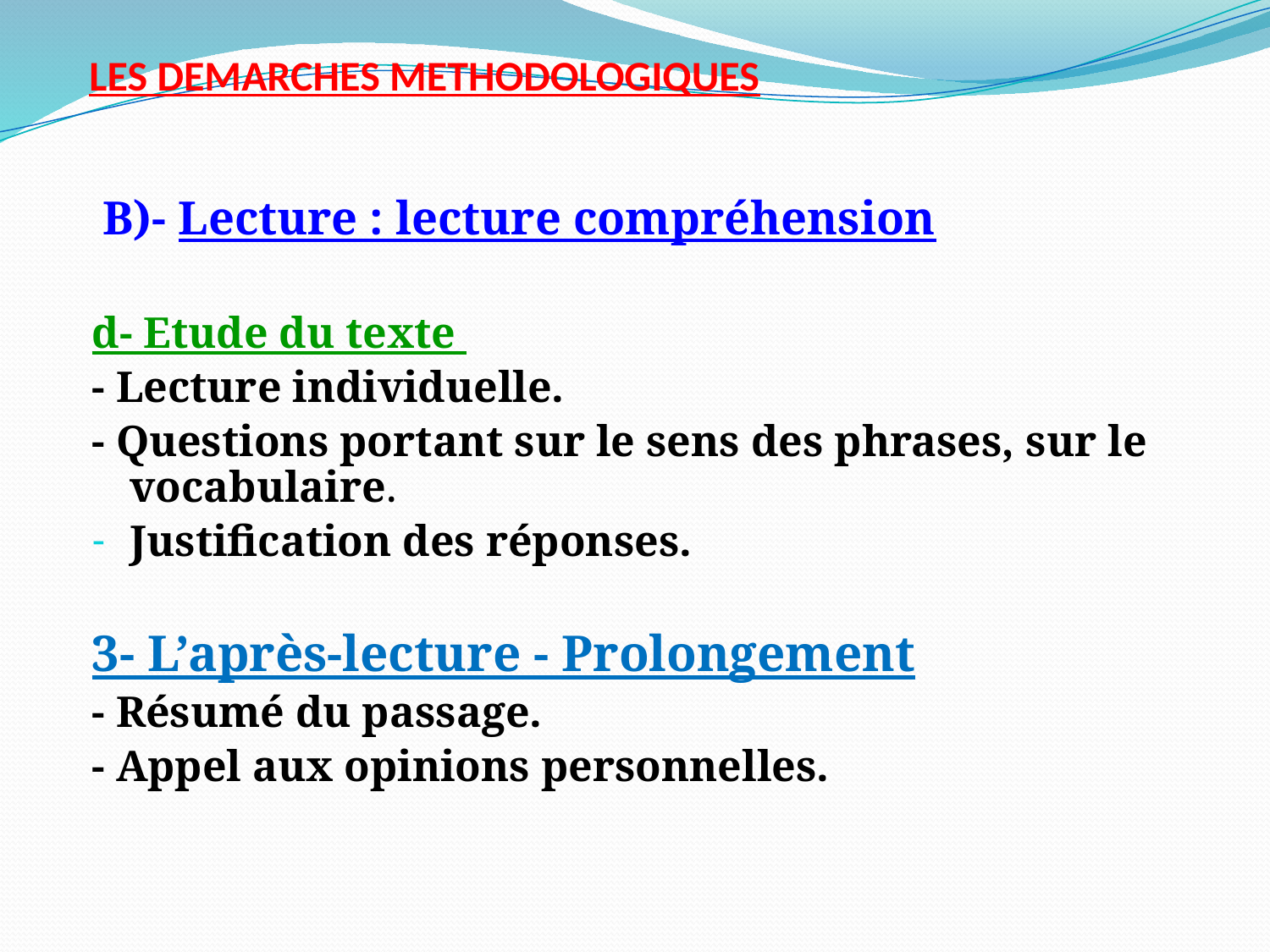

# LES DEMARCHES METHODOLOGIQUES

 B)- Lecture : lecture compréhension

d- Etude du texte
- Lecture individuelle.
- Questions portant sur le sens des phrases, sur le vocabulaire.
Justification des réponses.

3- L’après-lecture - Prolongement
- Résumé du passage.
- Appel aux opinions personnelles.